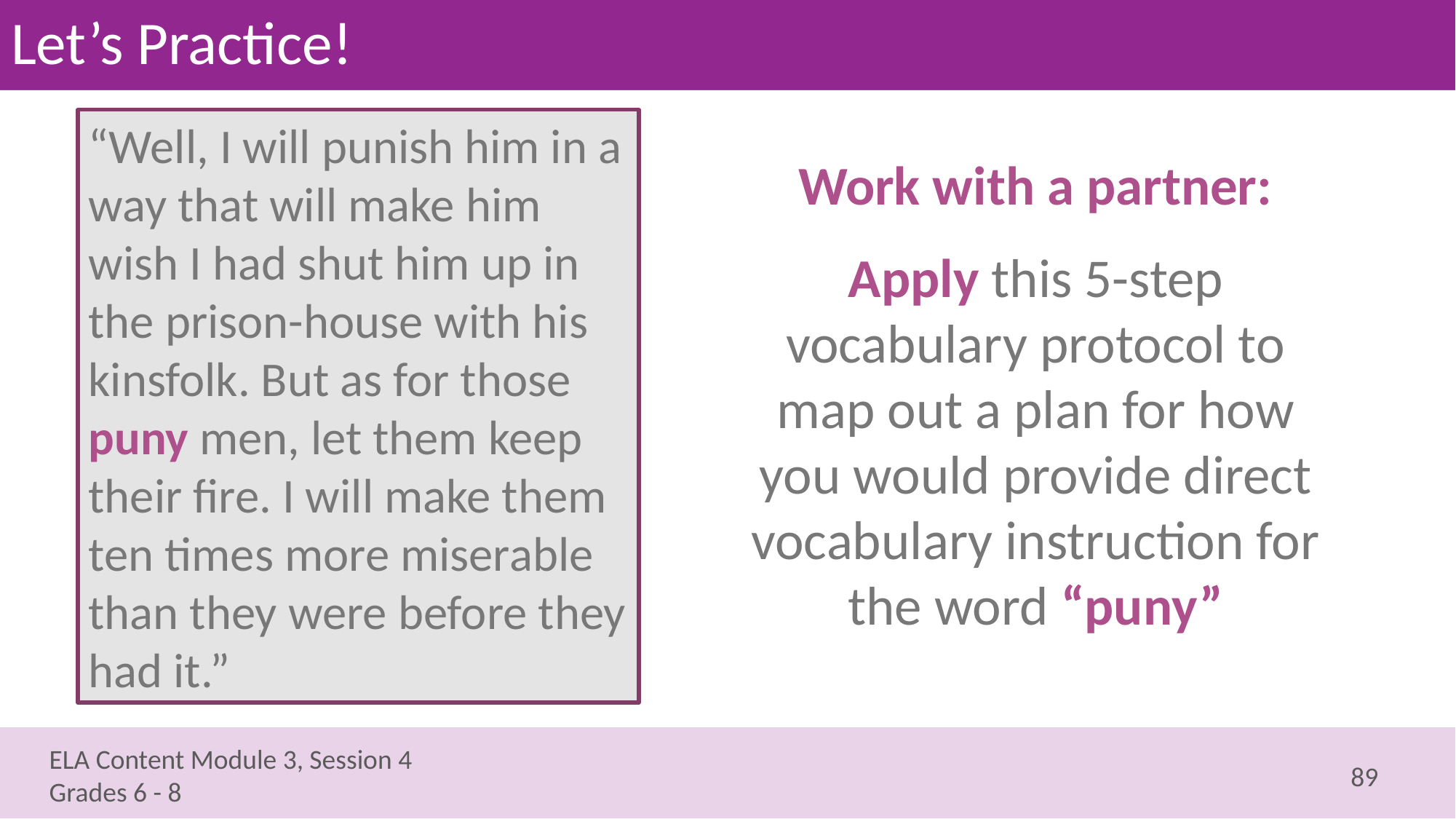

# Let’s Practice!
“Well, I will punish him in a way that will make him wish I had shut him up in the prison-house with his kinsfolk. But as for those puny men, let them keep their fire. I will make them ten times more miserable than they were before they had it.”
Work with a partner:

Apply this 5-step vocabulary protocol to map out a plan for how you would provide direct vocabulary instruction for the word “puny”

89